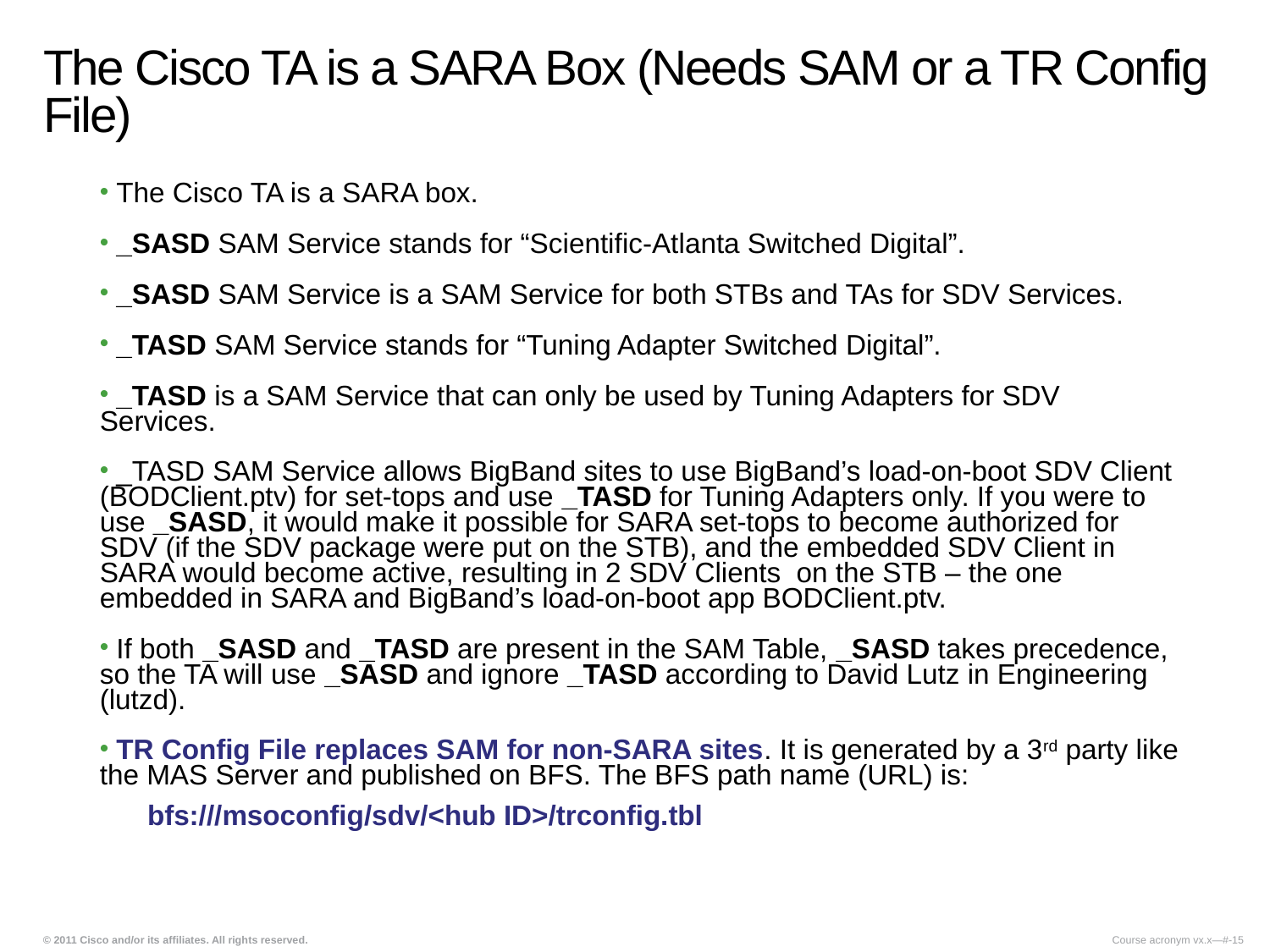

# The Cisco TA is a SARA Box (Needs SAM or a TR Config File)
 The Cisco TA is a SARA box.
 _SASD SAM Service stands for “Scientific-Atlanta Switched Digital”.
 _SASD SAM Service is a SAM Service for both STBs and TAs for SDV Services.
 _TASD SAM Service stands for “Tuning Adapter Switched Digital”.
 _TASD is a SAM Service that can only be used by Tuning Adapters for SDV Services.
 _TASD SAM Service allows BigBand sites to use BigBand’s load-on-boot SDV Client (BODClient.ptv) for set-tops and use _TASD for Tuning Adapters only. If you were to use _SASD, it would make it possible for SARA set-tops to become authorized for SDV (if the SDV package were put on the STB), and the embedded SDV Client in SARA would become active, resulting in 2 SDV Clients  on the STB – the one embedded in SARA and BigBand’s load-on-boot app BODClient.ptv.
 If both _SASD and _TASD are present in the SAM Table, _SASD takes precedence, so the TA will use _SASD and ignore _TASD according to David Lutz in Engineering (lutzd).
 TR Config File replaces SAM for non-SARA sites. It is generated by a 3rd party like the MAS Server and published on BFS. The BFS path name (URL) is:
bfs:///msoconfig/sdv/<hub ID>/trconfig.tbl